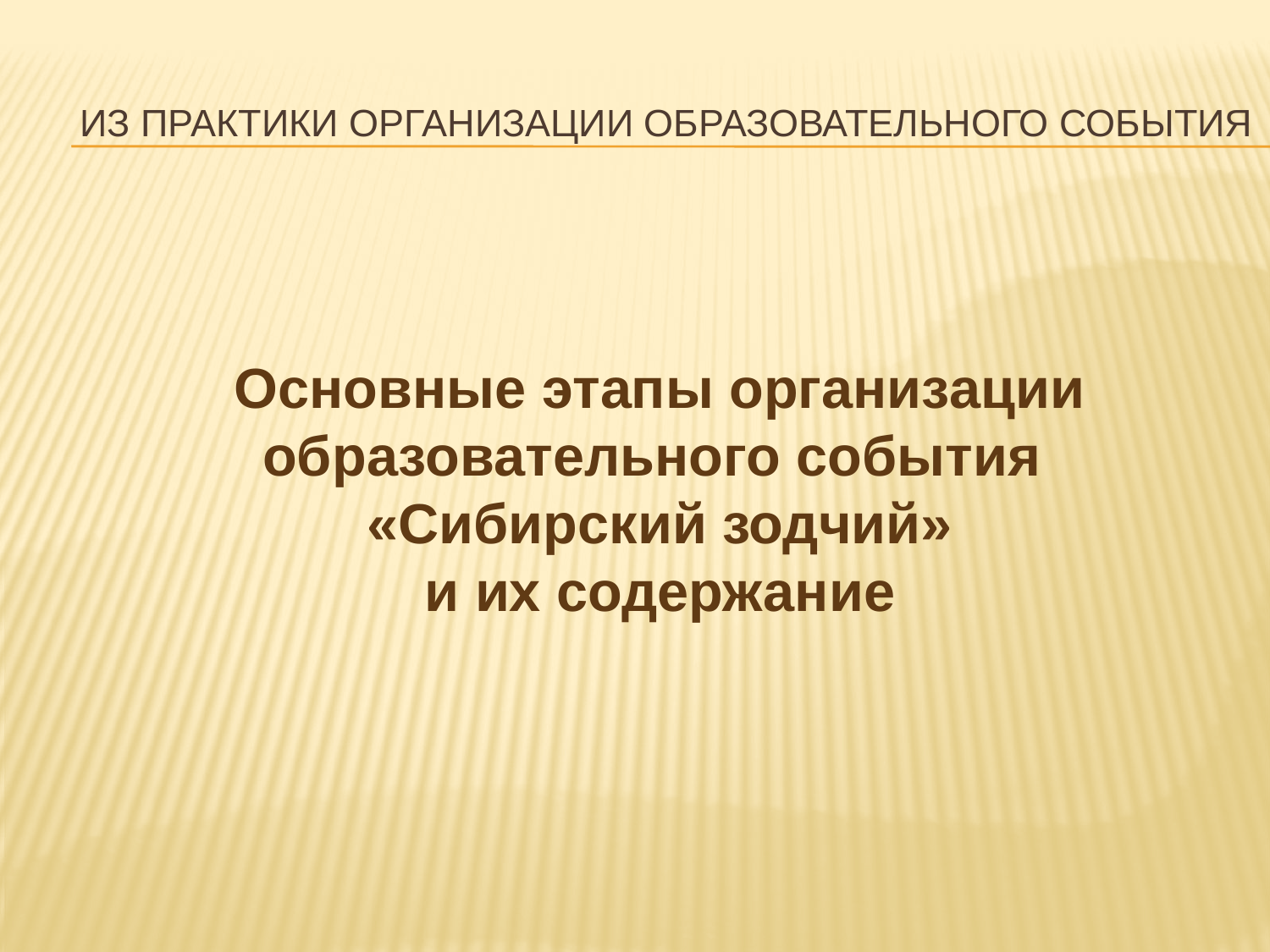

# ИЗ Практики организации образовательного события
Основные этапы организации образовательного события
«Сибирский зодчий»
и их содержание